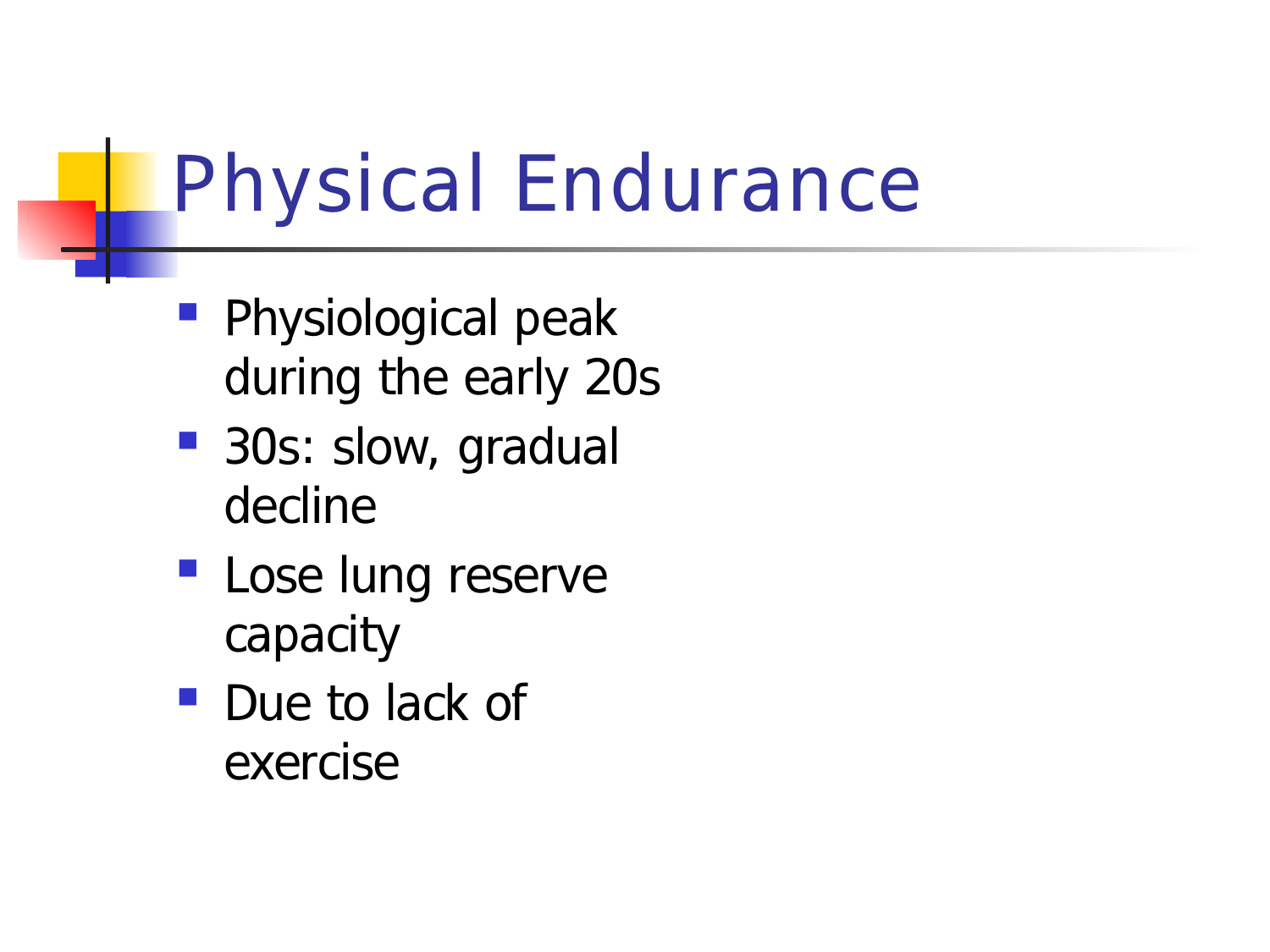

# Physical Endurance
Physiological peak during the early 20s
30s: slow, gradual decline
Lose lung reserve capacity
Due to lack of exercise